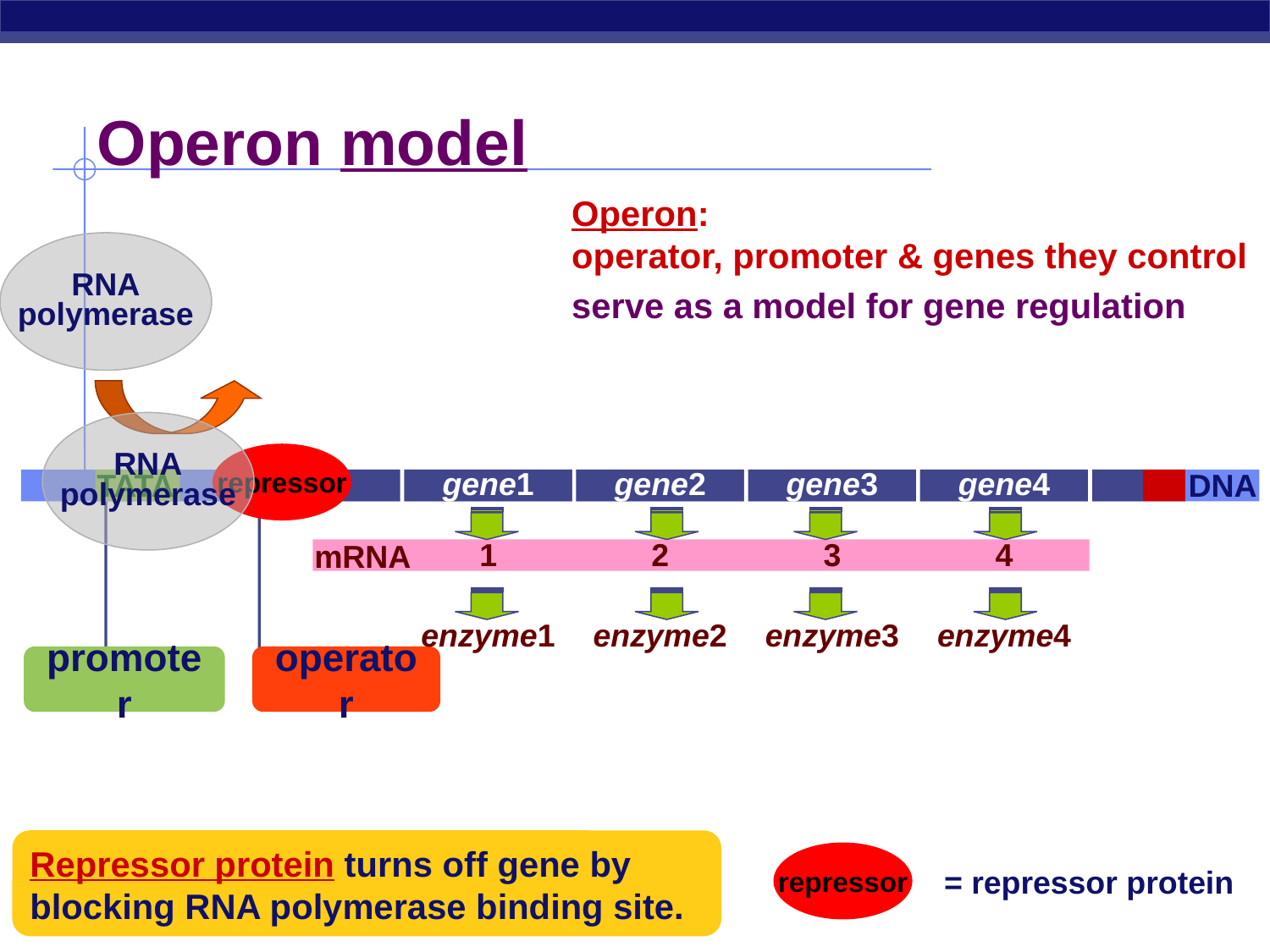

# Operon model
Operon:
operator, promoter & genes they control
serve as a model for gene regulation

RNA
polymerase

RNA
polymerase

repressor

gene1
gene2
gene3
gene4
TATA
DNA

promoter

operator

1
2
3
4
mRNA

enzyme1
enzyme2
enzyme3
enzyme4
Repressor protein turns off gene by blocking RNA polymerase binding site.

repressor
= repressor protein